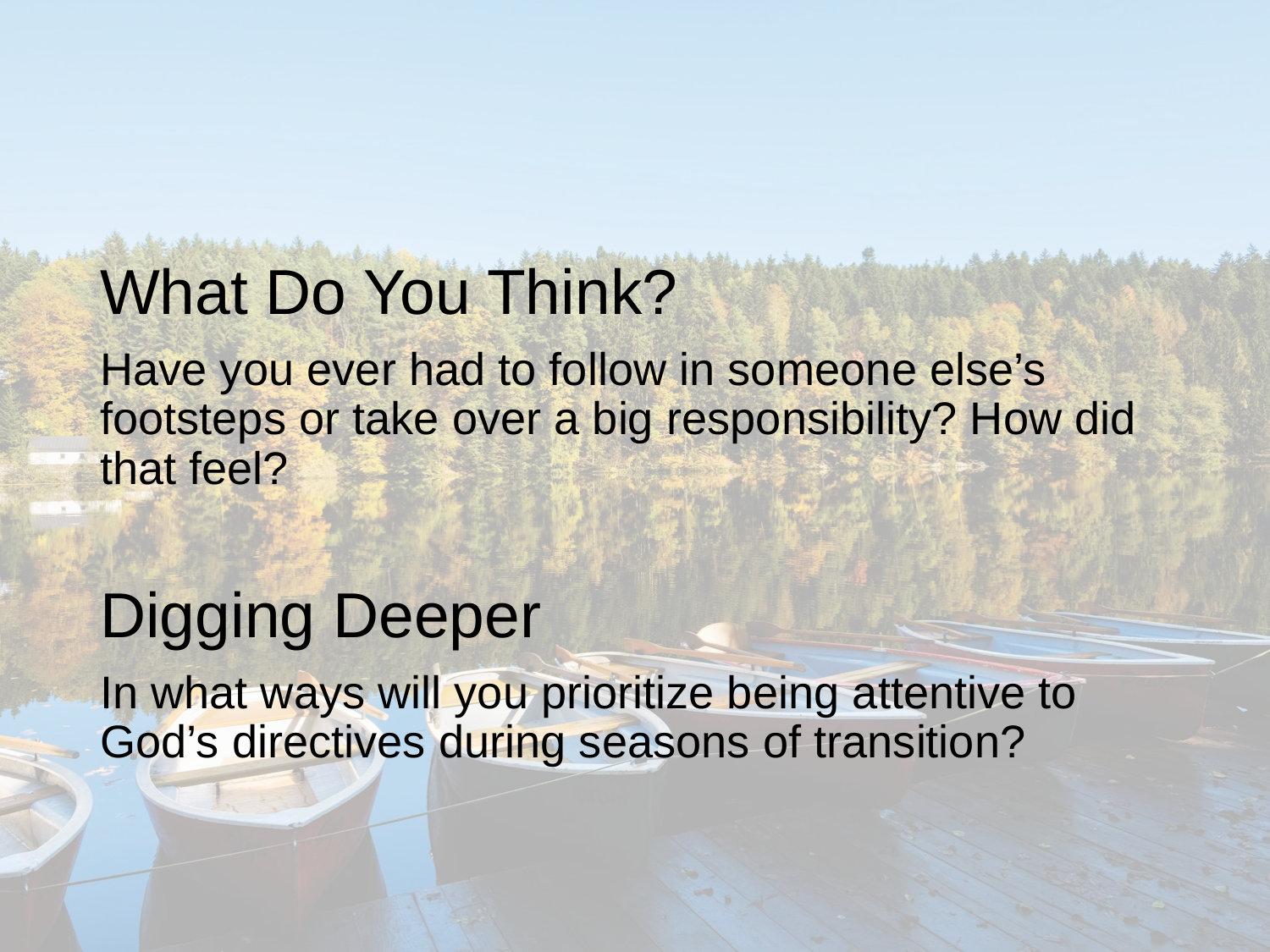

What Do You Think?
Have you ever had to follow in someone else’s footsteps or take over a big responsibility? How did that feel?

Digging Deeper
In what ways will you prioritize being attentive to God’s directives during seasons of transition?